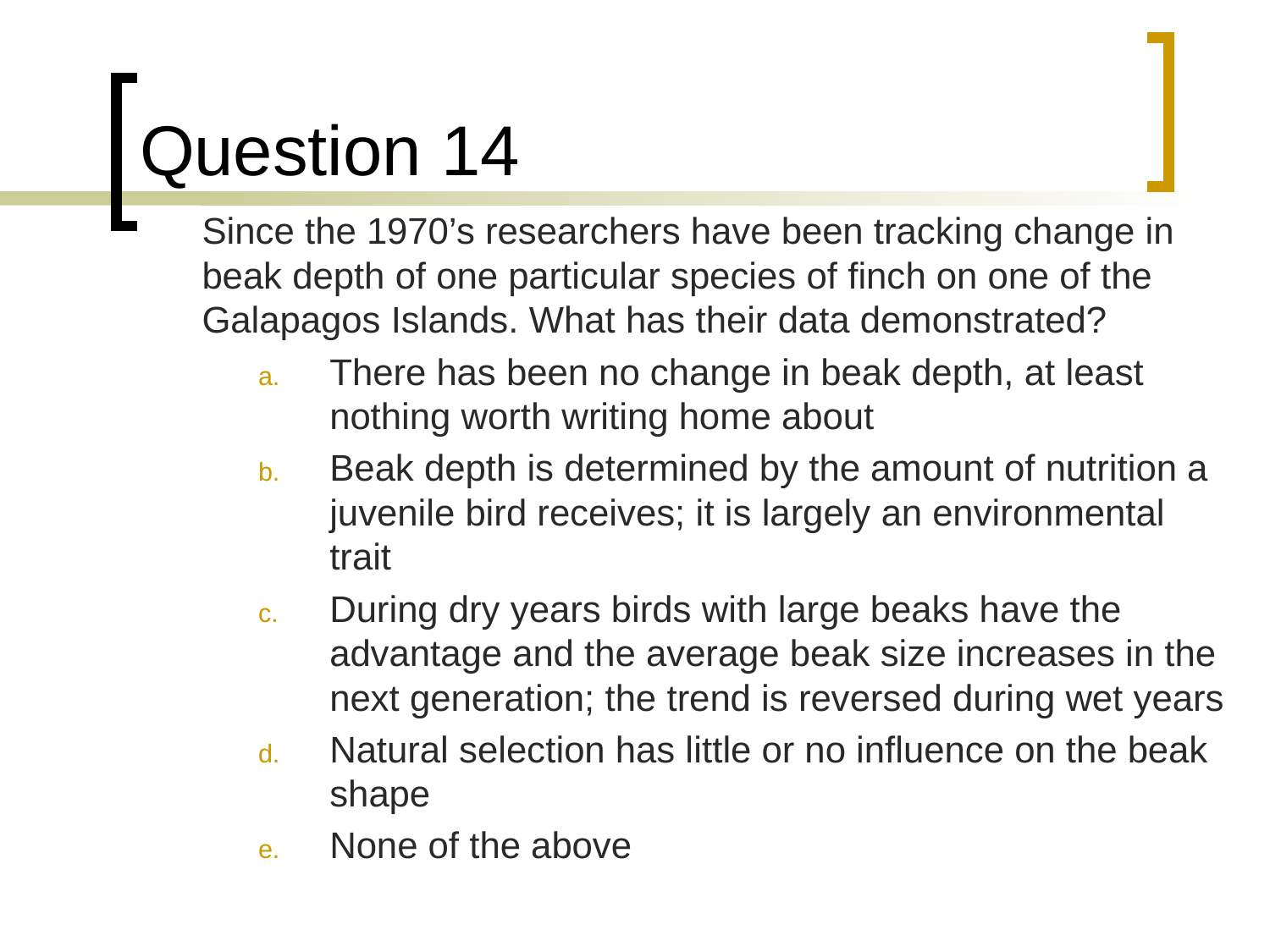

# Question 14
	Since the 1970’s researchers have been tracking change in beak depth of one particular species of finch on one of the Galapagos Islands. What has their data demonstrated?
There has been no change in beak depth, at least nothing worth writing home about
Beak depth is determined by the amount of nutrition a juvenile bird receives; it is largely an environmental trait
During dry years birds with large beaks have the advantage and the average beak size increases in the next generation; the trend is reversed during wet years
Natural selection has little or no influence on the beak shape
None of the above